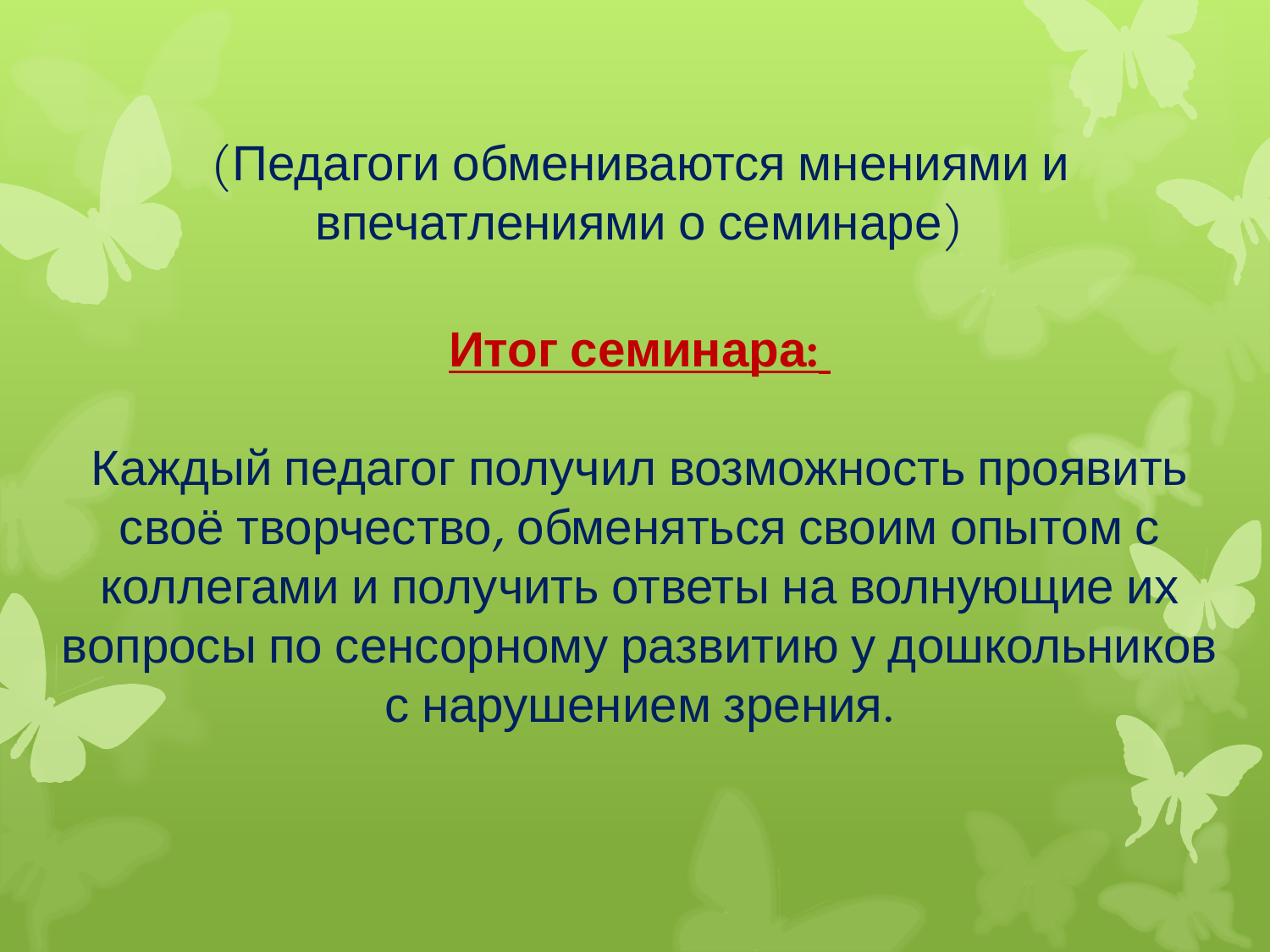

# (Педагоги обмениваются мнениями и впечатлениями о семинаре) Итог семинара:  Каждый педагог получил возможность проявить своё творчество, обменяться своим опытом с коллегами и получить ответы на волнующие их вопросы по сенсорному развитию у дошкольников с нарушением зрения.